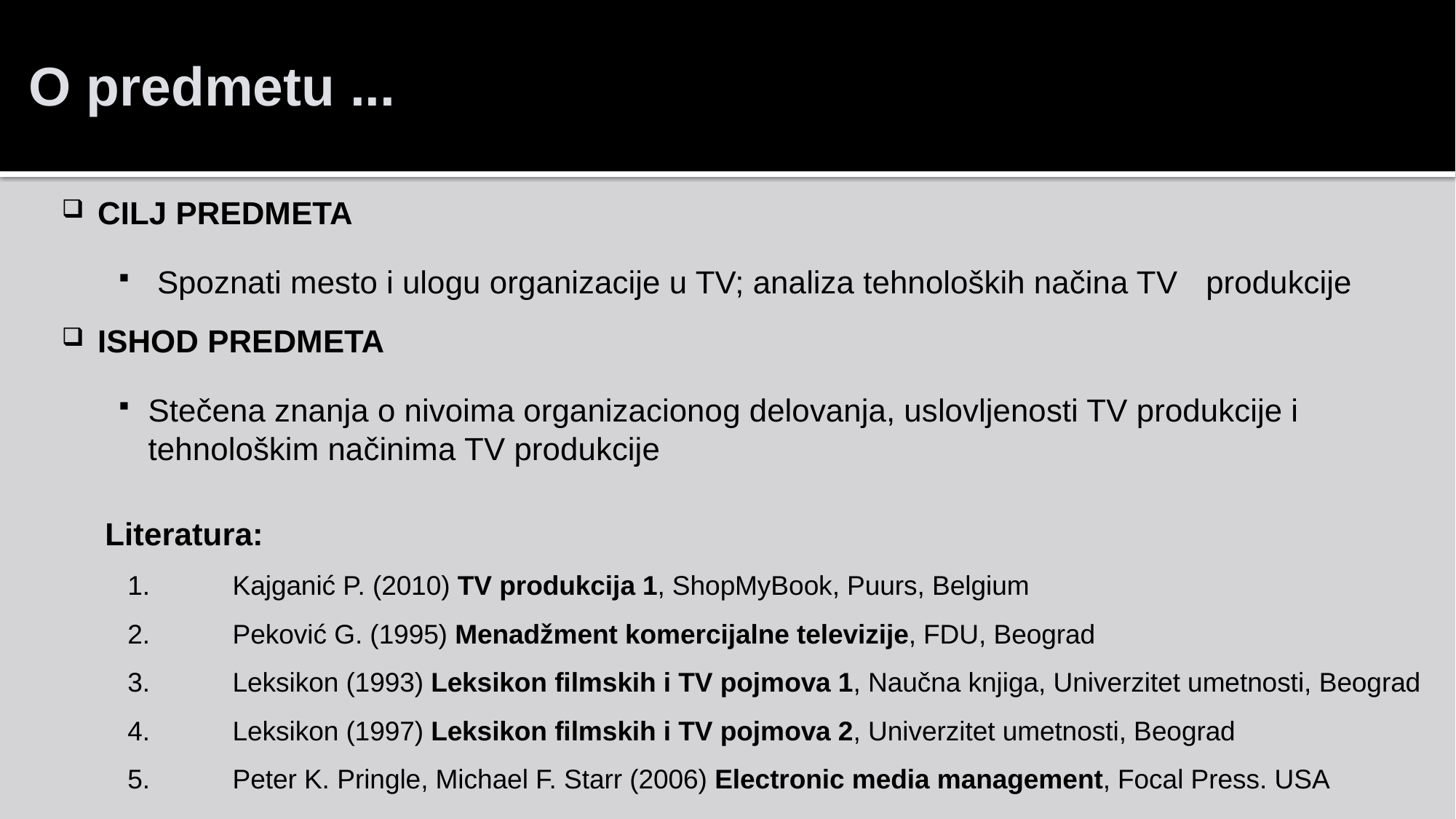

# O predmetu ...
CILJ PREDMETA

 Spoznati mesto i ulogu organizacije u TV; analiza tehnoloških načina TV   produkcije

ISHOD PREDMETA

Stečena znanja o nivoima organizacionog delovanja, uslovljenosti TV produkcije i tehnološkim načinima TV produkcije

           Literatura:
1.	Kajganić P. (2010) TV produkcija 1, ShopMyBook, Puurs, Belgium
2.	Peković G. (1995) Menadžment komercijalne televizije, FDU, Beograd
3.	Leksikon (1993) Leksikon filmskih i TV pojmova 1, Naučna knjiga, Univerzitet umetnosti, Beograd
4.	Leksikon (1997) Leksikon filmskih i TV pojmova 2, Univerzitet umetnosti, Beograd
5.	Peter K. Pringle, Michael F. Starr (2006) Electronic media management, Focal Press. USA